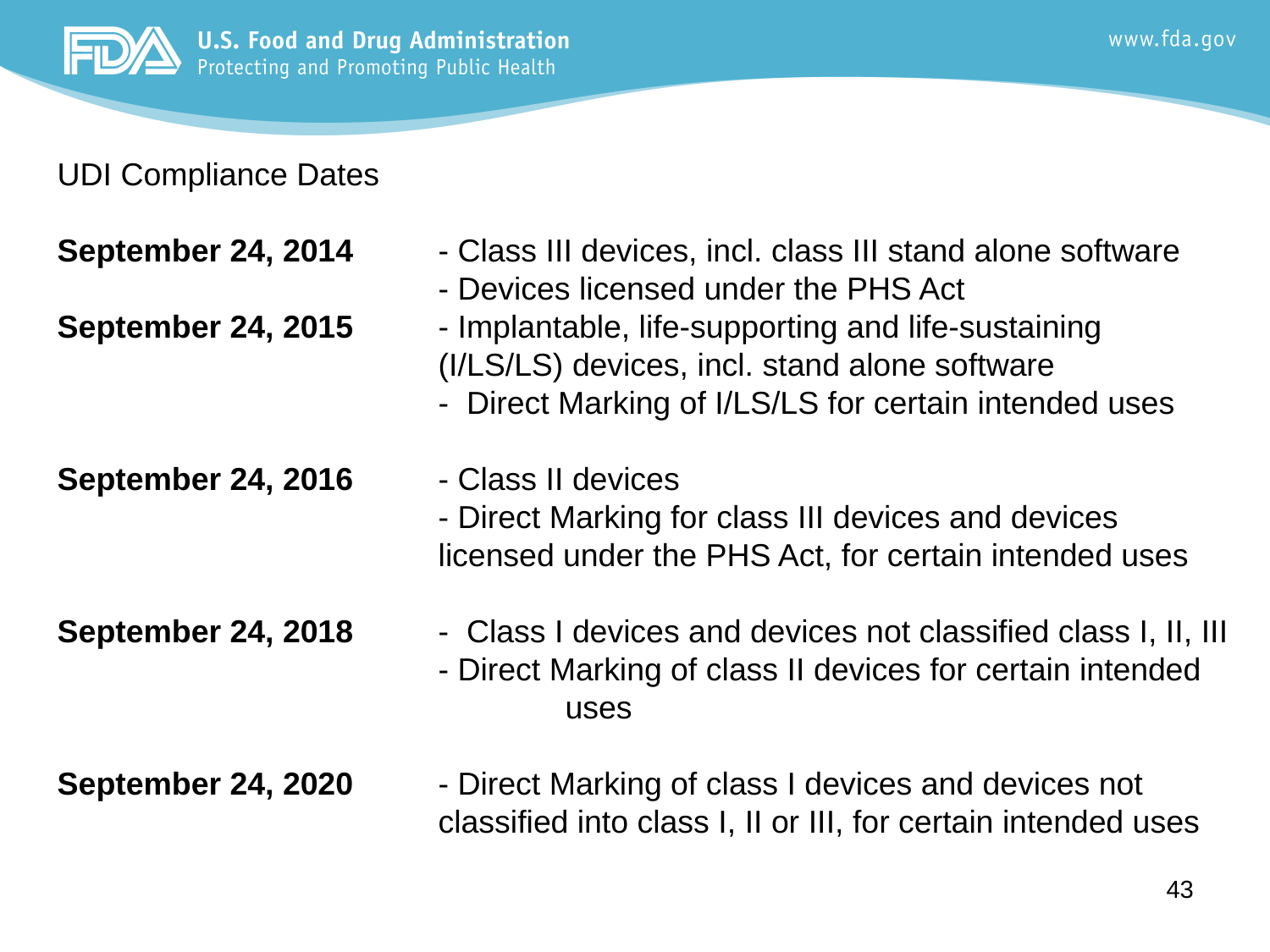

UDI Compliance Dates

September 24, 2014 	- Class III devices, incl. class III stand alone software
			- Devices licensed under the PHS Act
September 24, 2015	- Implantable, life-supporting and life-sustaining 				(I/LS/LS) devices, incl. stand alone software
			-  Direct Marking of I/LS/LS for certain intended uses

September 24, 2016 	- Class II devices
 			- Direct Marking for class III devices and devices 				licensed under the PHS Act, for certain intended uses

September 24, 2018 	-  Class I devices and devices not classified class I, II, III
			- Direct Marking of class II devices for certain intended 				uses

September 24, 2020 	- Direct Marking of class I devices and devices not 				classified into class I, II or III, for certain intended uses
43